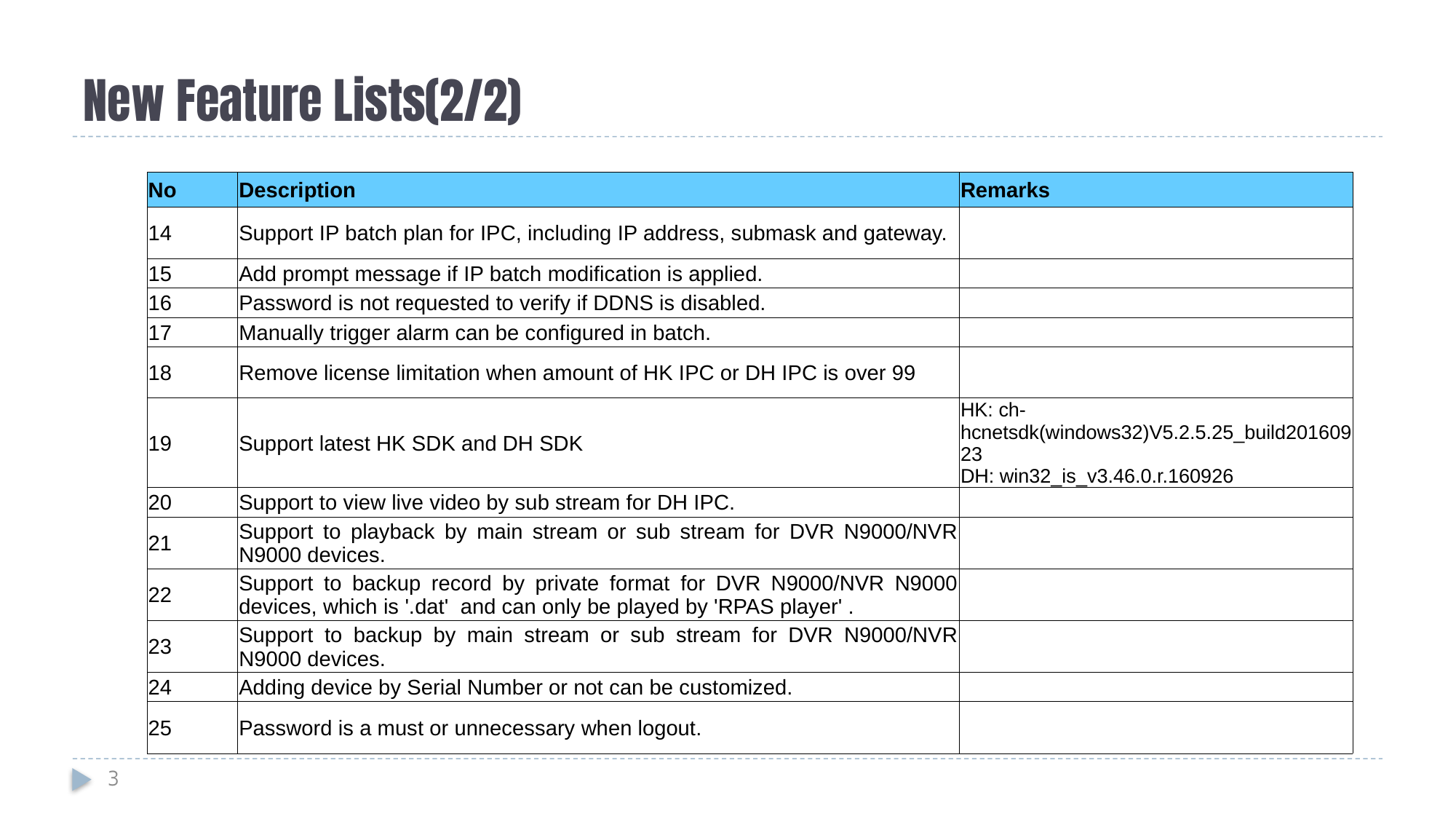

# New Feature Lists(2/2)
| No | Description | Remarks |
| --- | --- | --- |
| 14 | Support IP batch plan for IPC, including IP address, submask and gateway. |  |
| 15 | Add prompt message if IP batch modification is applied. |  |
| 16 | Password is not requested to verify if DDNS is disabled. |  |
| 17 | Manually trigger alarm can be configured in batch. |  |
| 18 | Remove license limitation when amount of HK IPC or DH IPC is over 99 |  |
| 19 | Support latest HK SDK and DH SDK | HK: ch-hcnetsdk(windows32)V5.2.5.25\_build20160923 DH: win32\_is\_v3.46.0.r.160926 |
| 20 | Support to view live video by sub stream for DH IPC. |  |
| 21 | Support to playback by main stream or sub stream for DVR N9000/NVR N9000 devices. |  |
| 22 | Support to backup record by private format for DVR N9000/NVR N9000 devices, which is '.dat' and can only be played by 'RPAS player' . |  |
| 23 | Support to backup by main stream or sub stream for DVR N9000/NVR N9000 devices. |  |
| 24 | Adding device by Serial Number or not can be customized. |  |
| 25 | Password is a must or unnecessary when logout. |  |
3